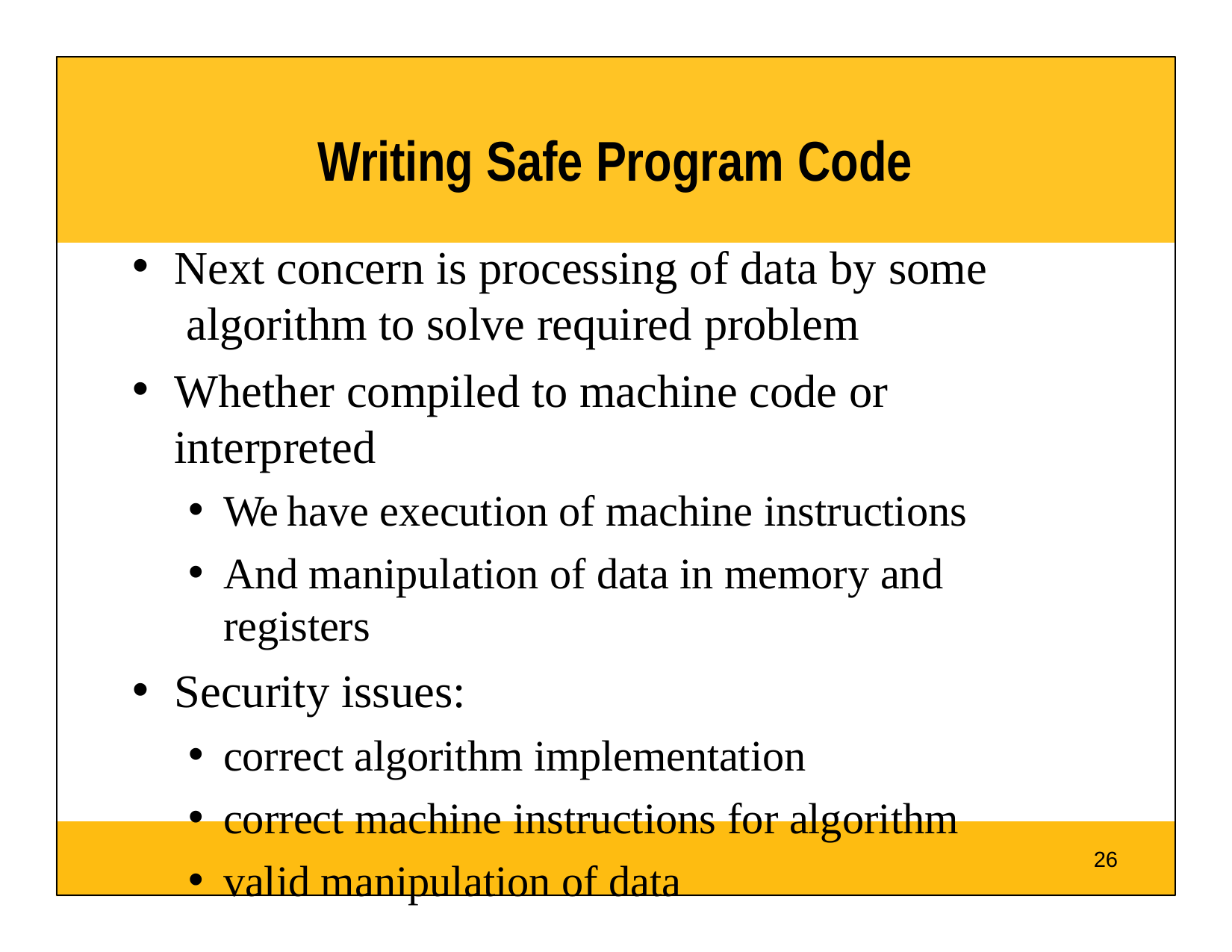

# Writing Safe Program Code
Next concern is processing of data by some  algorithm to solve required problem
Whether compiled to machine code or interpreted
We have execution of machine instructions
And manipulation of data in memory and registers
Security issues:
correct algorithm implementation
correct machine instructions for algorithm
valid manipulation of data
26